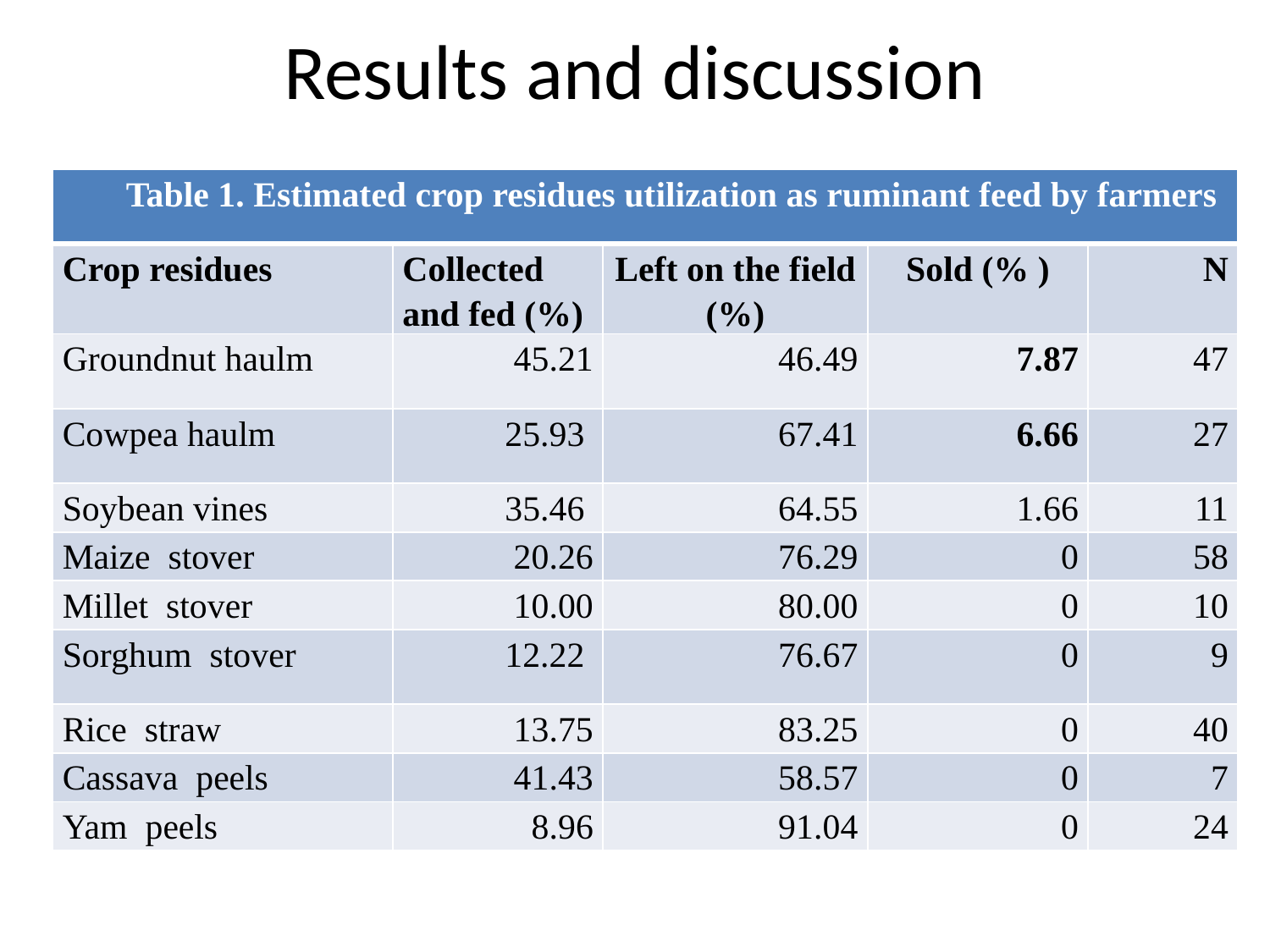

# Results and discussion
| Table 1. Estimated crop residues utilization as ruminant feed by farmers |  |  |  |  |
| --- | --- | --- | --- | --- |
| Crop residues | Collected and fed (%) | Left on the field (%) | Sold (% ) | N |
| Groundnut haulm | 45.21 | 46.49 | 7.87 | 47 |
| Cowpea haulm | 25.93 | 67.41 | 6.66 | 27 |
| Soybean vines | 35.46 | 64.55 | 1.66 | 11 |
| Maize stover | 20.26 | 76.29 | 0 | 58 |
| Millet stover | 10.00 | 80.00 | 0 | 10 |
| Sorghum stover | 12.22 | 76.67 | 0 | 9 |
| Rice straw | 13.75 | 83.25 | 0 | 40 |
| Cassava peels | 41.43 | 58.57 | 0 | 7 |
| Yam peels | 8.96 | 91.04 | 0 | 24 |